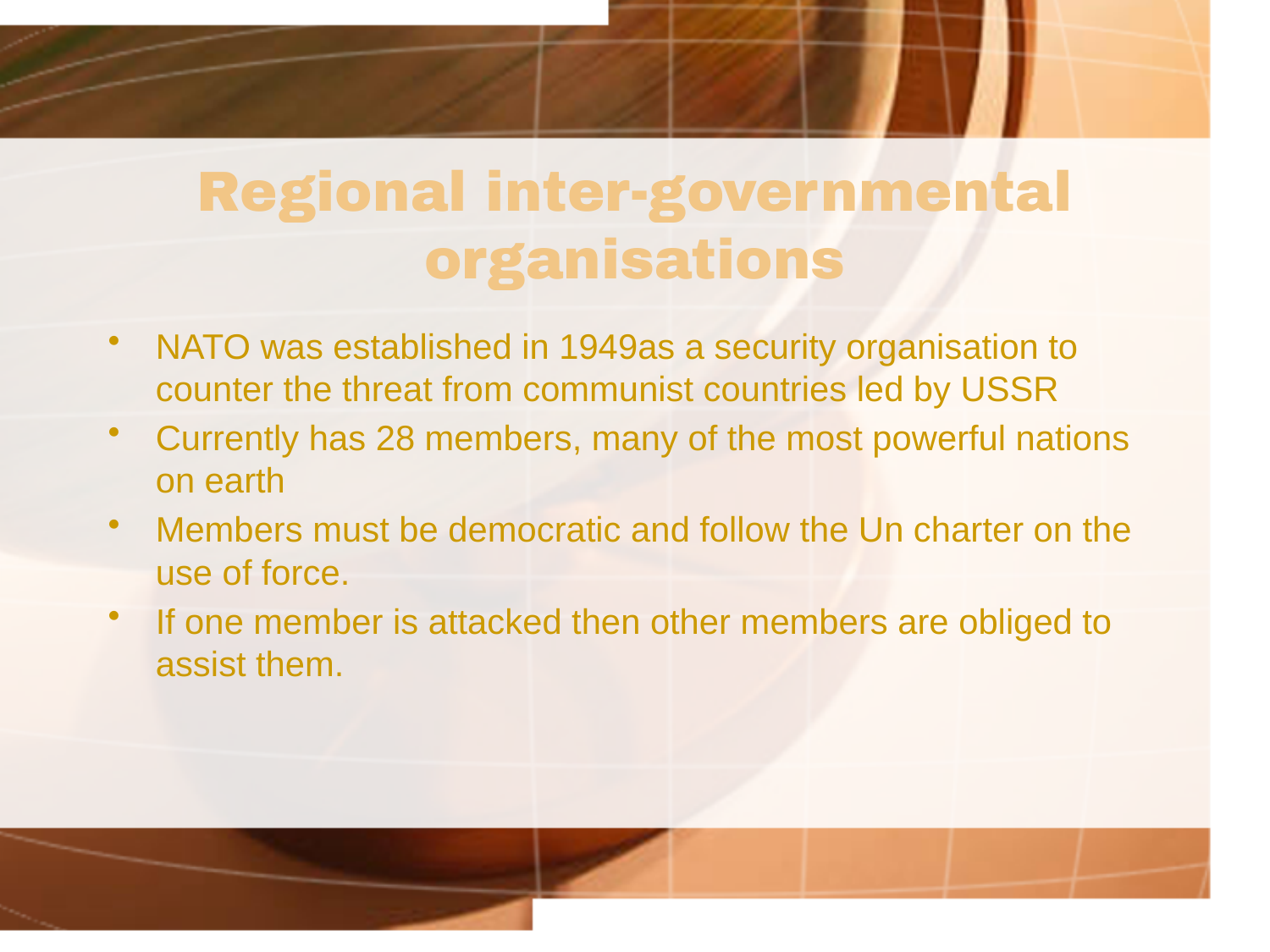

# Regional inter-governmental organisations
NATO was established in 1949as a security organisation to counter the threat from communist countries led by USSR
Currently has 28 members, many of the most powerful nations on earth
Members must be democratic and follow the Un charter on the use of force.
If one member is attacked then other members are obliged to assist them.